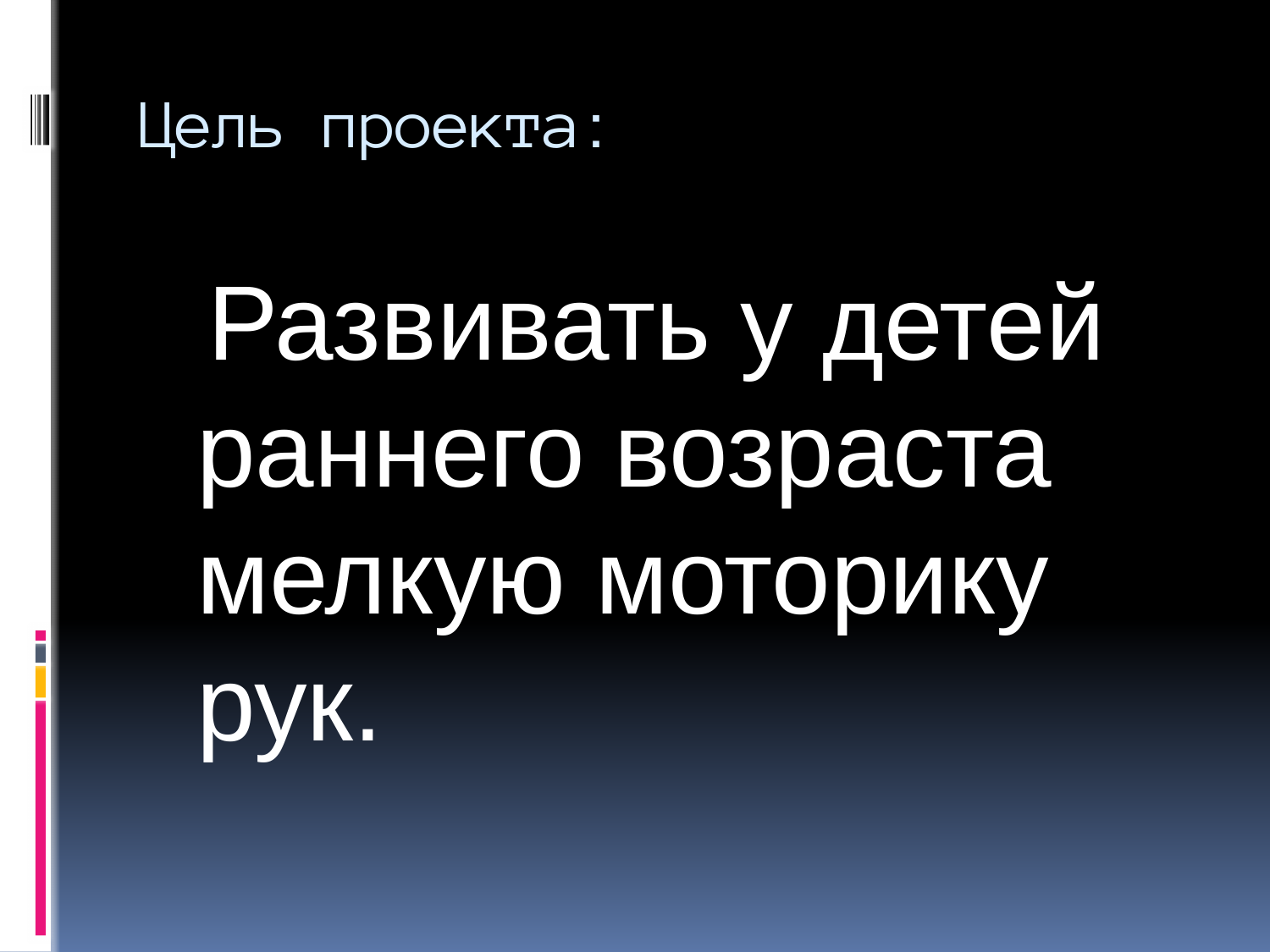

# Цель проекта:
  Развивать у детей раннего возраста мелкую моторику рук.